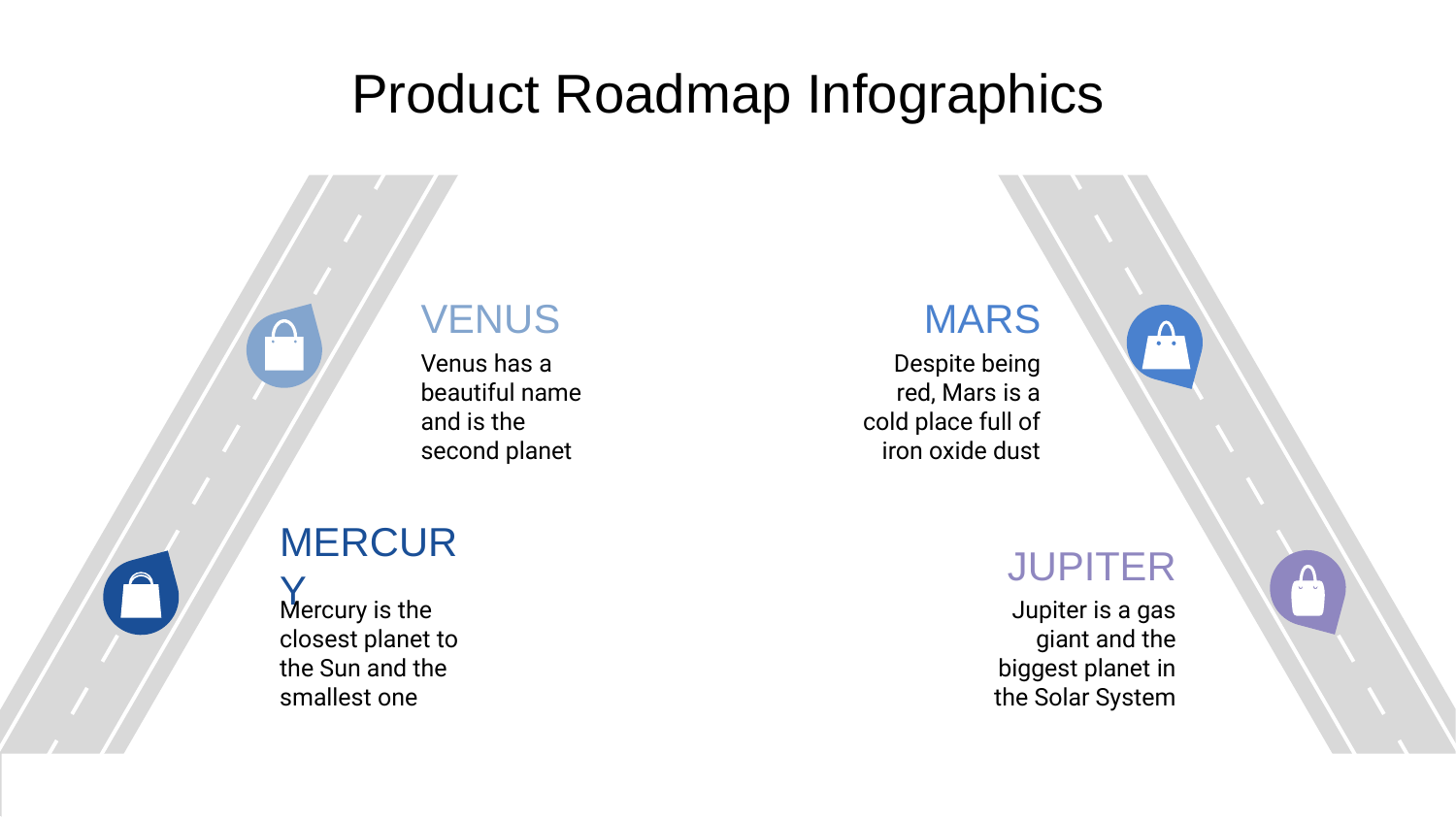

# Product Roadmap Infographics
VENUS
Venus has a beautiful name and is the second planet
MARS
Despite being red, Mars is a cold place full of iron oxide dust

MERCURY
Mercury is the closest planet to the Sun and the smallest one
JUPITER
Jupiter is a gas giant and the biggest planet in the Solar System